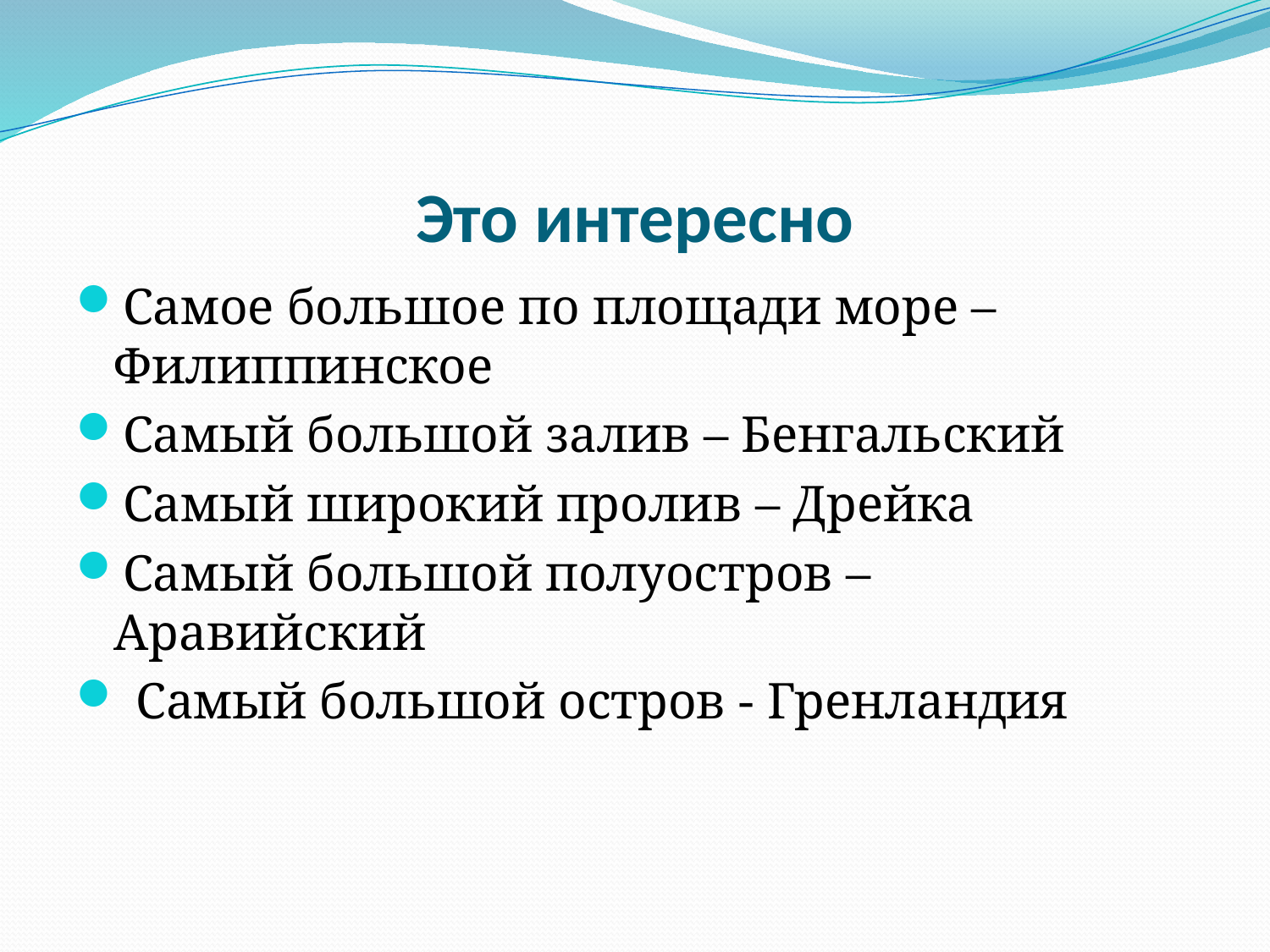

# Это интересно
Самое большое по площади море – Филиппинское
Самый большой залив – Бенгальский
Самый широкий пролив – Дрейка
Самый большой полуостров – Аравийский
 Самый большой остров - Гренландия